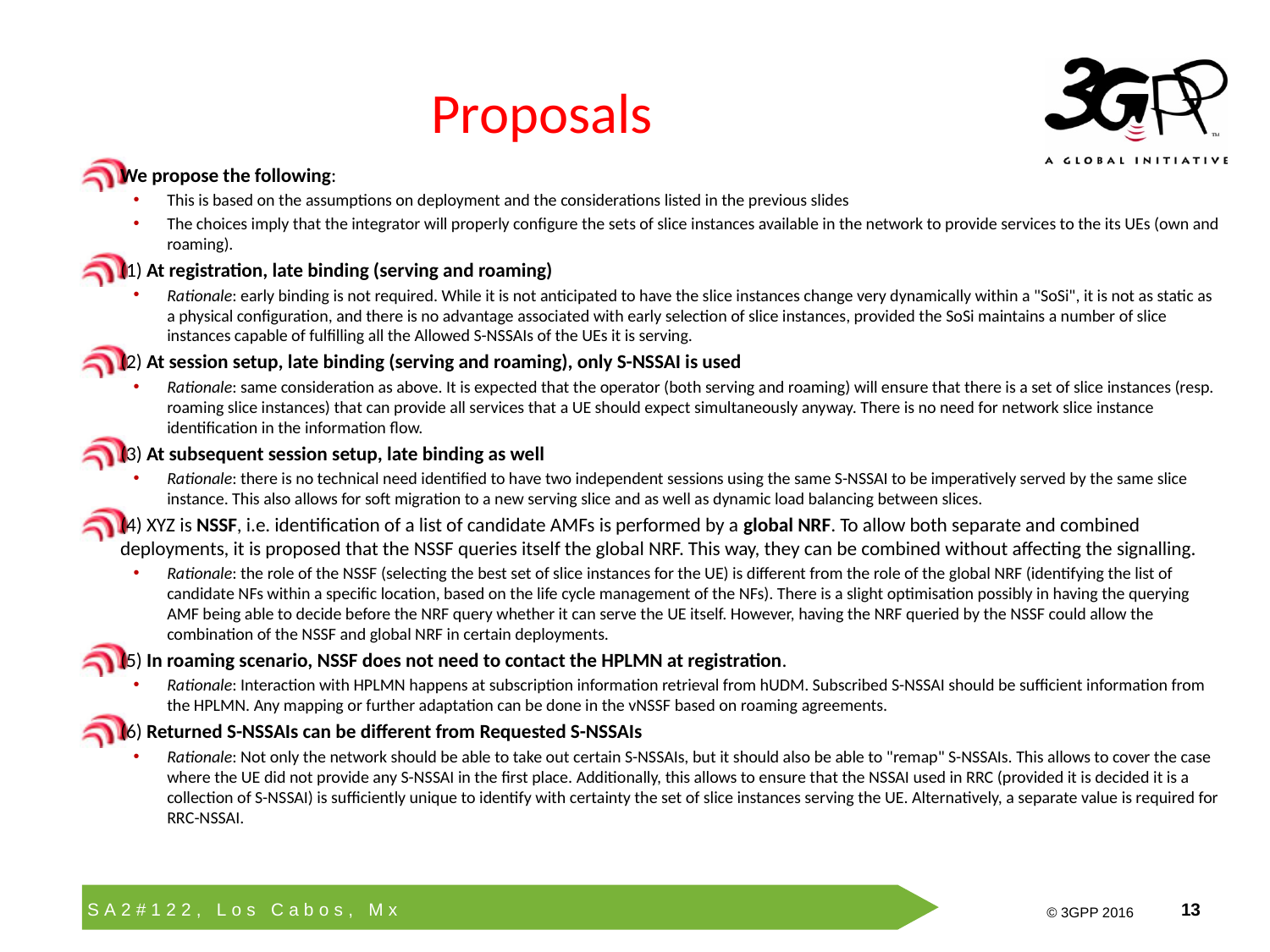

# Proposals
We propose the following:
This is based on the assumptions on deployment and the considerations listed in the previous slides
The choices imply that the integrator will properly configure the sets of slice instances available in the network to provide services to the its UEs (own and roaming).
(1) At registration, late binding (serving and roaming)
Rationale: early binding is not required. While it is not anticipated to have the slice instances change very dynamically within a "SoSi", it is not as static as a physical configuration, and there is no advantage associated with early selection of slice instances, provided the SoSi maintains a number of slice instances capable of fulfilling all the Allowed S-NSSAIs of the UEs it is serving.
(2) At session setup, late binding (serving and roaming), only S-NSSAI is used
Rationale: same consideration as above. It is expected that the operator (both serving and roaming) will ensure that there is a set of slice instances (resp. roaming slice instances) that can provide all services that a UE should expect simultaneously anyway. There is no need for network slice instance identification in the information flow.
(3) At subsequent session setup, late binding as well
Rationale: there is no technical need identified to have two independent sessions using the same S-NSSAI to be imperatively served by the same slice instance. This also allows for soft migration to a new serving slice and as well as dynamic load balancing between slices.
(4) XYZ is NSSF, i.e. identification of a list of candidate AMFs is performed by a global NRF. To allow both separate and combined deployments, it is proposed that the NSSF queries itself the global NRF. This way, they can be combined without affecting the signalling.
Rationale: the role of the NSSF (selecting the best set of slice instances for the UE) is different from the role of the global NRF (identifying the list of candidate NFs within a specific location, based on the life cycle management of the NFs). There is a slight optimisation possibly in having the querying AMF being able to decide before the NRF query whether it can serve the UE itself. However, having the NRF queried by the NSSF could allow the combination of the NSSF and global NRF in certain deployments.
(5) In roaming scenario, NSSF does not need to contact the HPLMN at registration.
Rationale: Interaction with HPLMN happens at subscription information retrieval from hUDM. Subscribed S-NSSAI should be sufficient information from the HPLMN. Any mapping or further adaptation can be done in the vNSSF based on roaming agreements.
(6) Returned S-NSSAIs can be different from Requested S-NSSAIs
Rationale: Not only the network should be able to take out certain S-NSSAIs, but it should also be able to "remap" S-NSSAIs. This allows to cover the case where the UE did not provide any S-NSSAI in the first place. Additionally, this allows to ensure that the NSSAI used in RRC (provided it is decided it is a collection of S-NSSAI) is sufficiently unique to identify with certainty the set of slice instances serving the UE. Alternatively, a separate value is required for RRC-NSSAI.